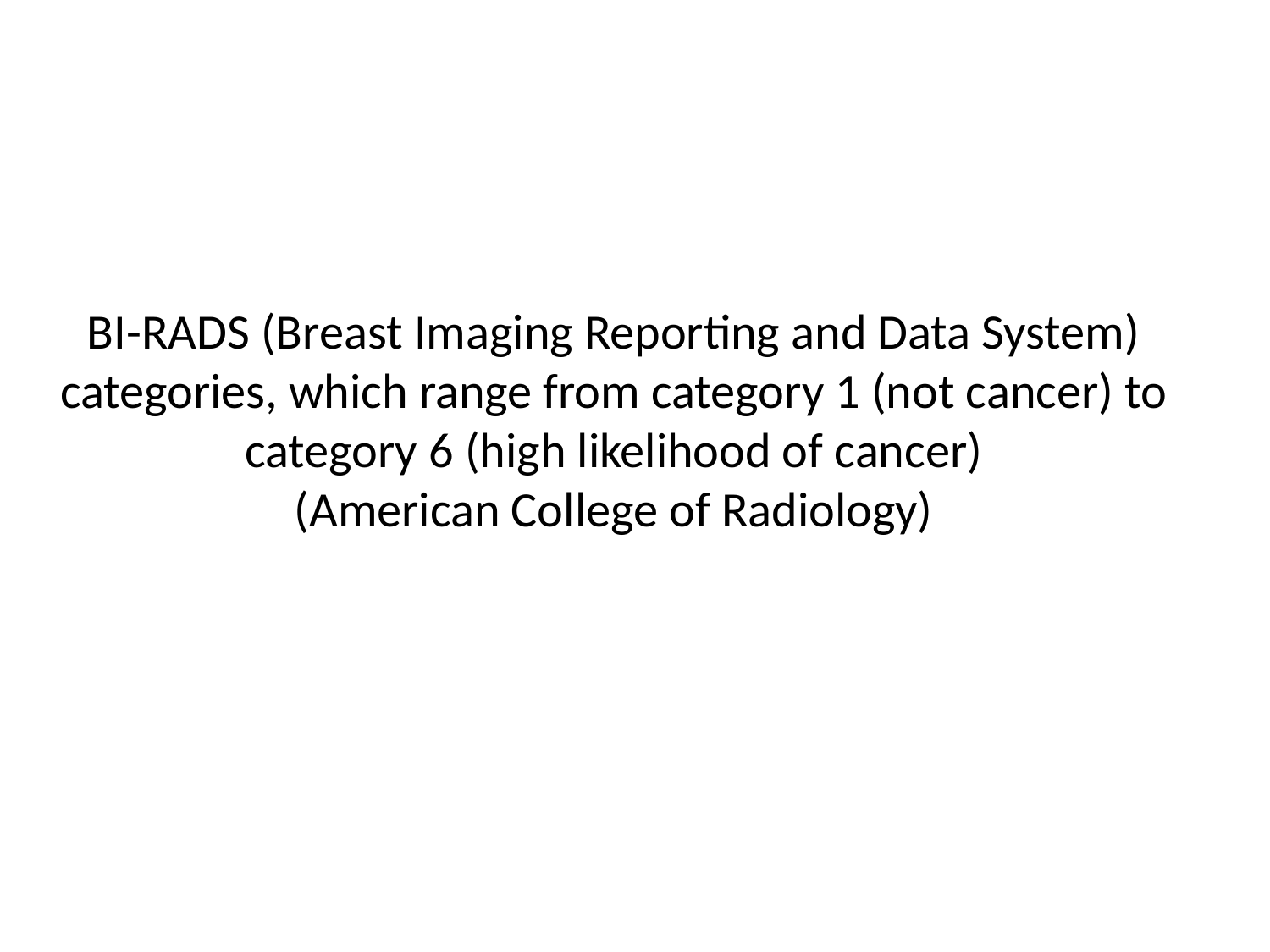

# BI-RADS (Breast Imaging Reporting and Data System) categories, which range from category 1 (not cancer) to category 6 (high likelihood of cancer) (American College of Radiology)